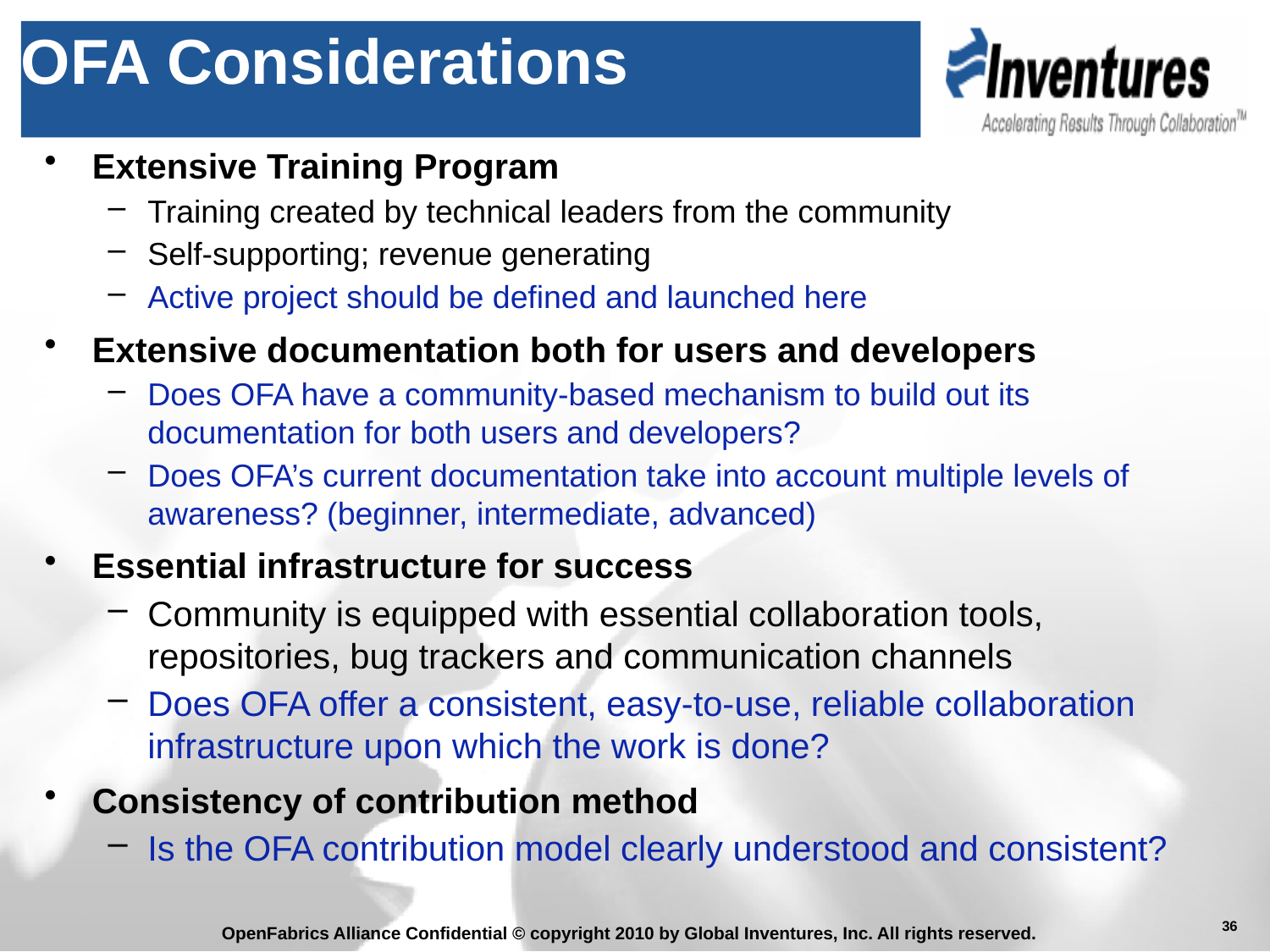

# OFA Considerations
Extensive Training Program
Training created by technical leaders from the community
Self-supporting; revenue generating
Active project should be defined and launched here
Extensive documentation both for users and developers
Does OFA have a community-based mechanism to build out its documentation for both users and developers?
Does OFA’s current documentation take into account multiple levels of awareness? (beginner, intermediate, advanced)
Essential infrastructure for success
Community is equipped with essential collaboration tools, repositories, bug trackers and communication channels
Does OFA offer a consistent, easy-to-use, reliable collaboration infrastructure upon which the work is done?
Consistency of contribution method
Is the OFA contribution model clearly understood and consistent?